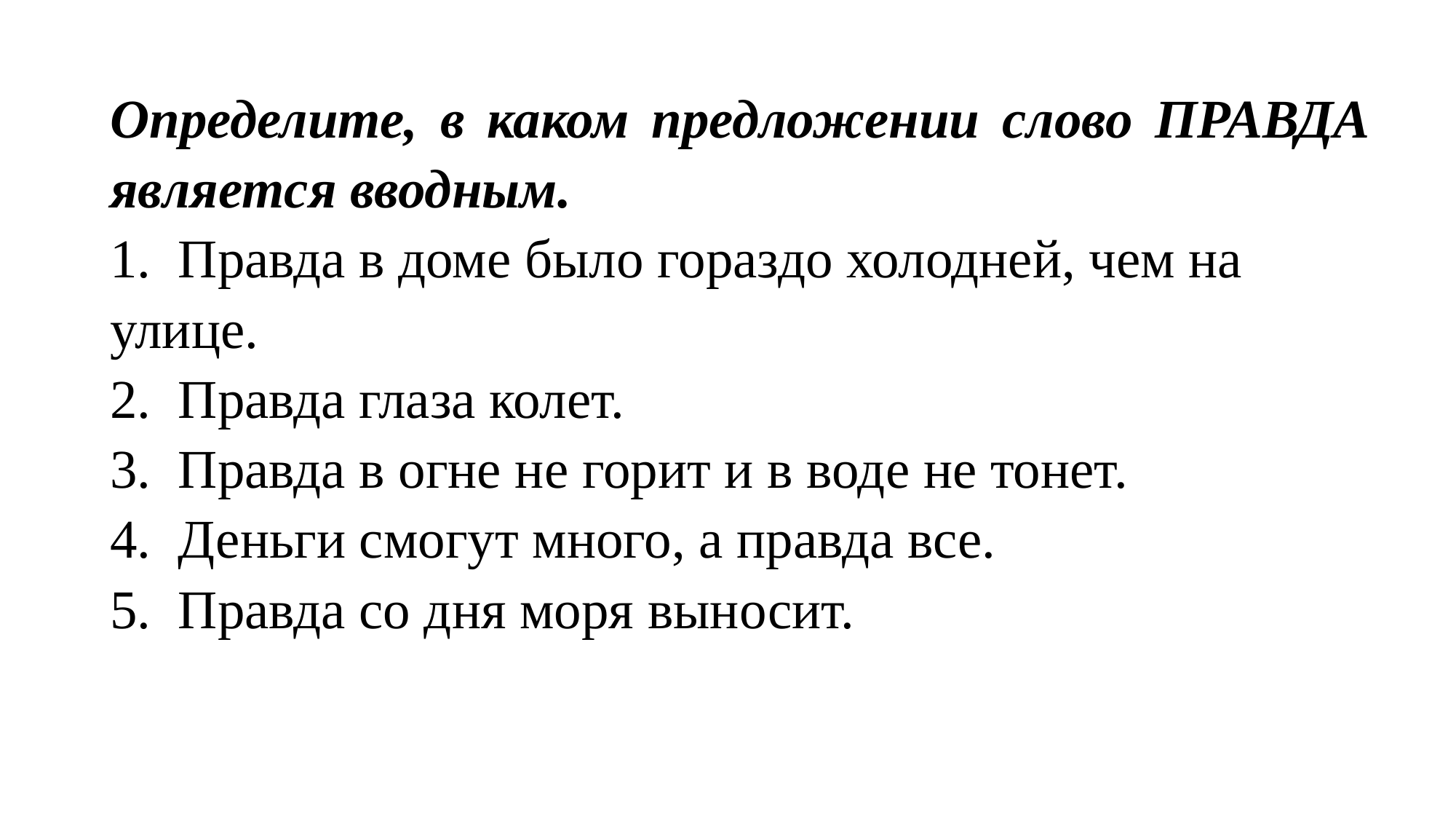

Определите, в каком предложении слово ПРАВДА является вводным.
1.  Правда в доме было гораздо холодней, чем на улице.
2.  Правда глаза колет.
3.  Правда в огне не горит и в воде не тонет.
4.  Деньги смогут много, а правда все.
5.  Правда со дня моря выносит.